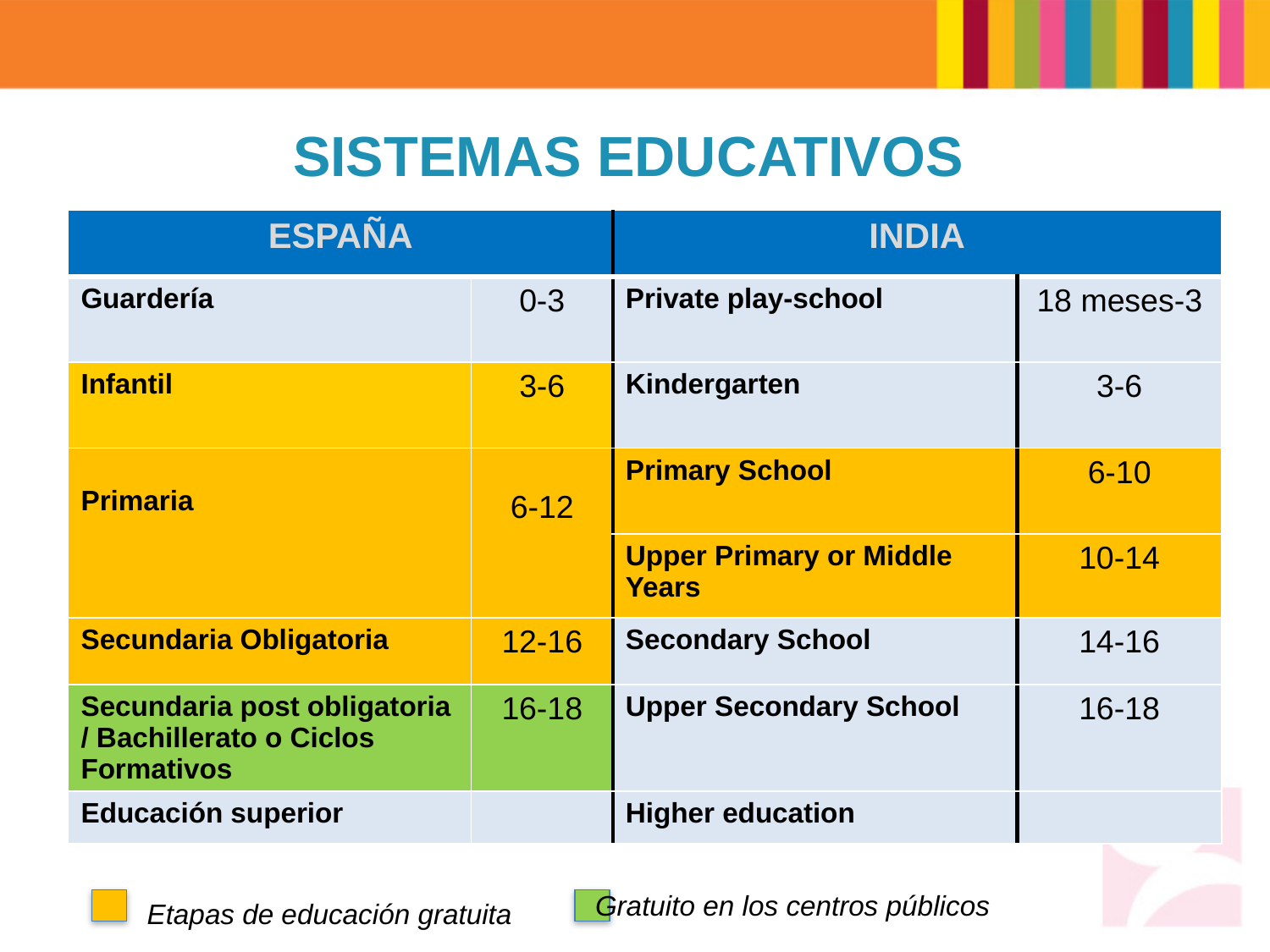

# SISTEMAS EDUCATIVOS
| ESPAÑA |  | INDIA |  |
| --- | --- | --- | --- |
| Guardería | 0-3 | Private play-school | 18 meses-3 |
| Infantil | 3-6 | Kindergarten | 3-6 |
| Primaria | 6-12 | Primary School | 6-10 |
|  |  | Upper Primary or Middle Years | 10-14 |
| Secundaria Obligatoria | 12-16 | Secondary School | 14-16 |
| Secundaria post obligatoria / Bachillerato o Ciclos Formativos | 16-18 | Upper Secondary School | 16-18 |
| Educación superior |  | Higher education |  |

Gratuito en los centros públicos

 Etapas de educación gratuita